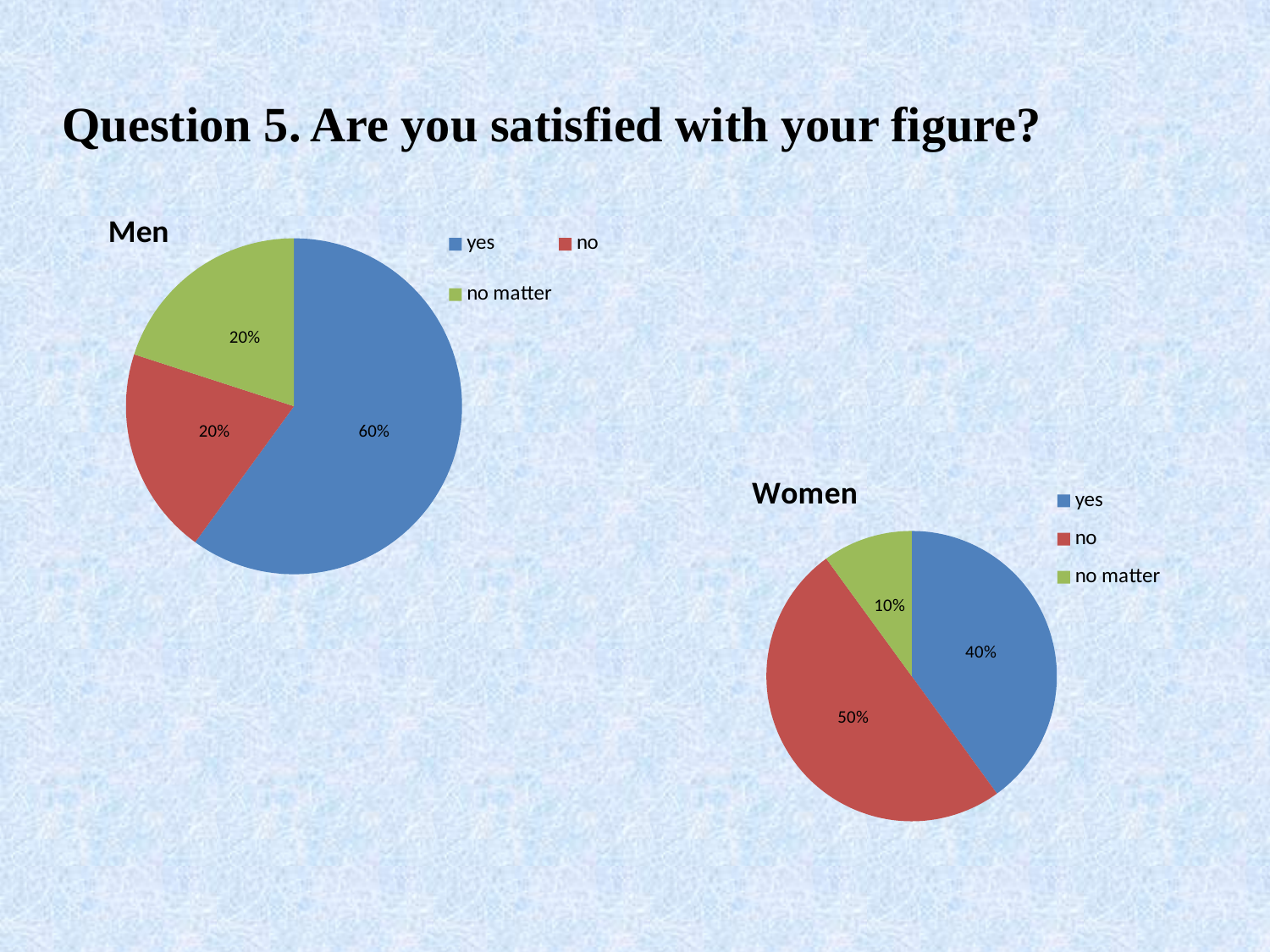

Question 5. Are you satisfied with your figure?

### Chart:

| Category | Men |
|---|---|
| yes | 0.6000000000000003 |
| no | 0.2 |
| no matter | 0.2 |

### Chart: Women

| Category | Столбец1 |
|---|---|
| yes | 0.4 |
| no | 0.5 |
| no matter | 0.1 |